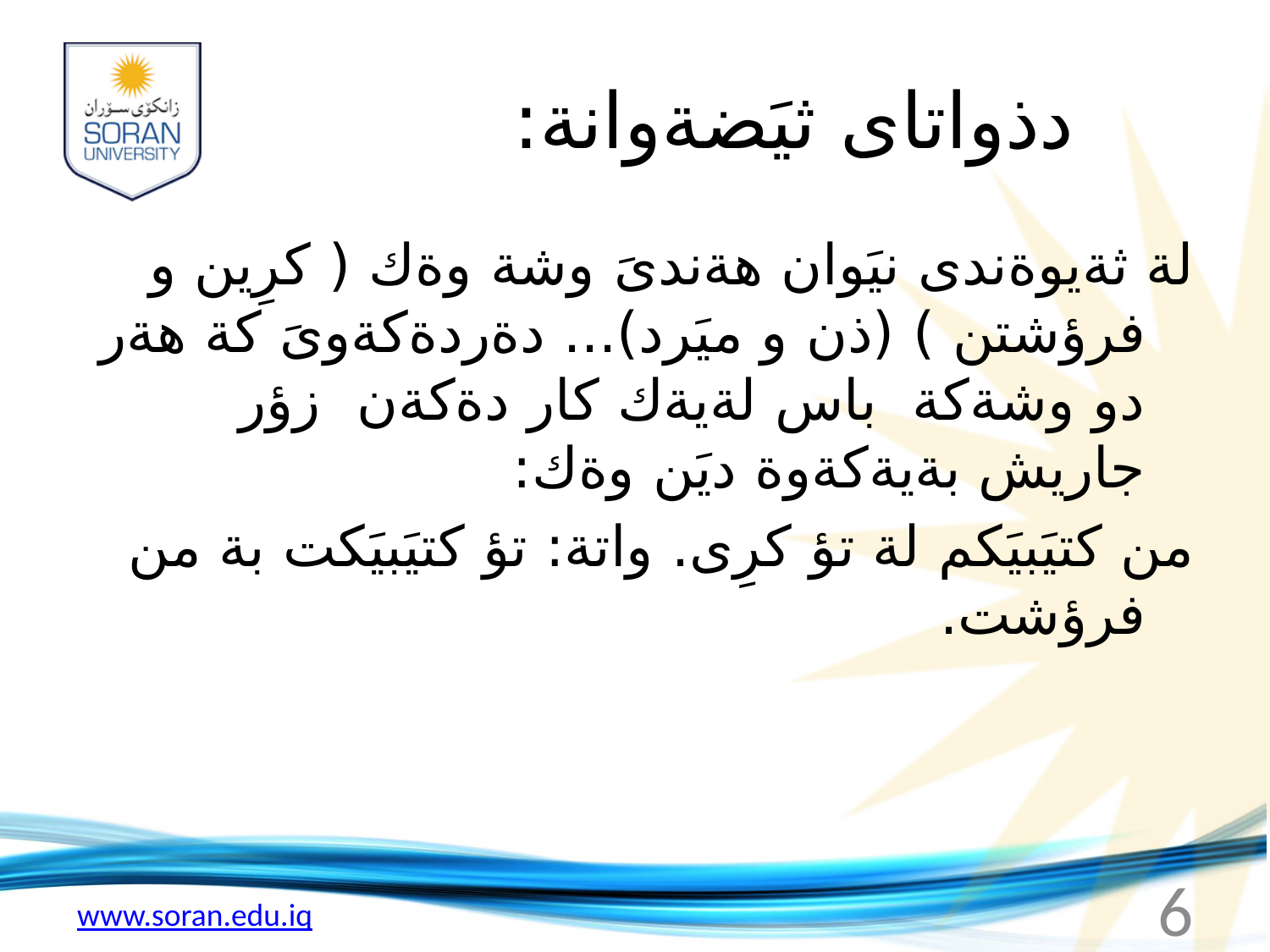

# دذواتاى ثيَضةوانة:
لة ثةيوةندى نيَوان هةندىَ وشة وةك ( كرِين و فرؤشتن ) (ذن و ميَرد)... دةردةكةوىَ كة هةر دو وشةكة  باس لةيةك كار دةكةن  زؤر جاريش بةيةكةوة ديَن وةك:
من كتيَبيَكم لة تؤ كرِى. واتة: تؤ كتيَبيَكت بة من فرؤشت.
6